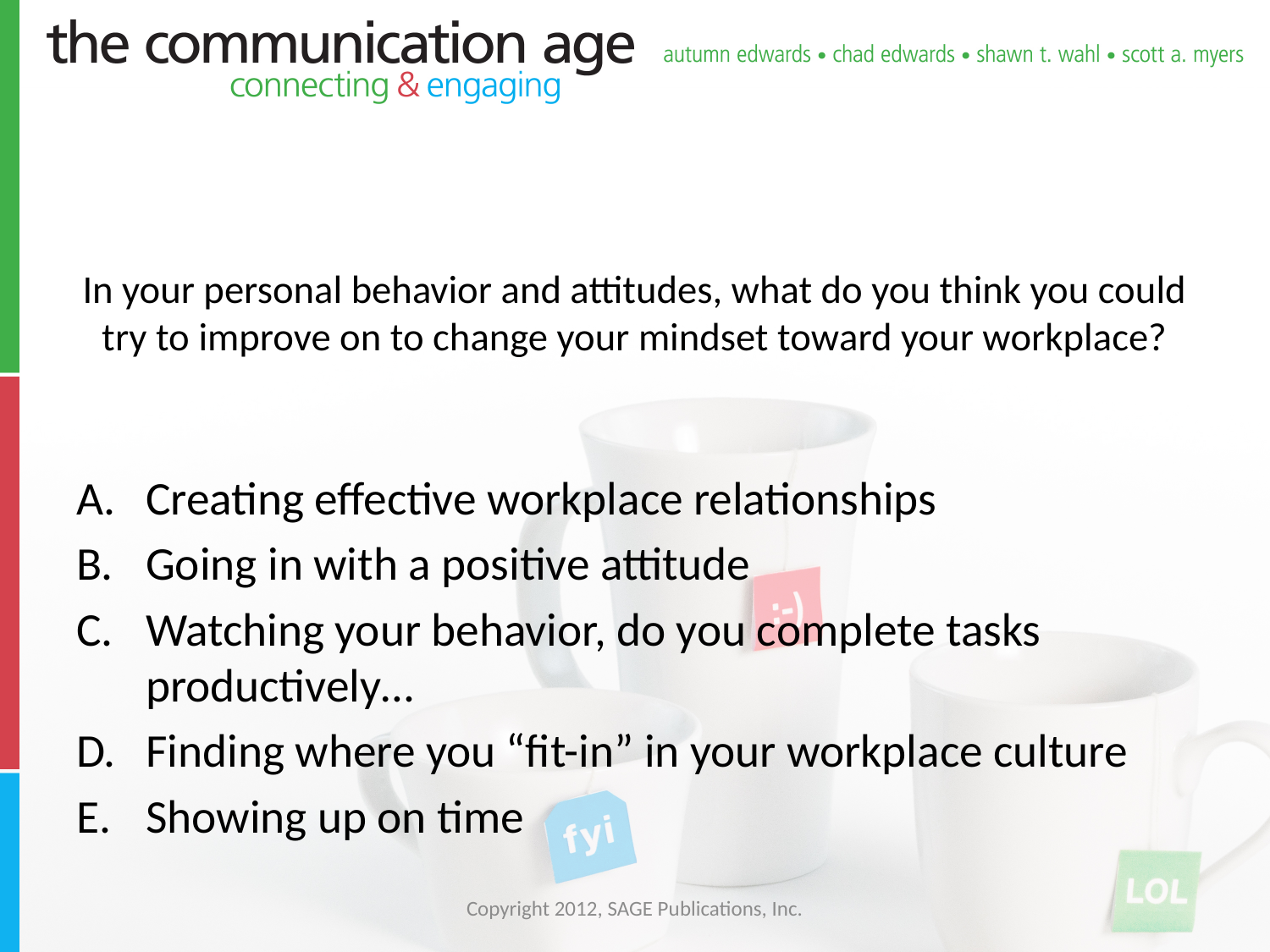

# In your personal behavior and attitudes, what do you think you could try to improve on to change your mindset toward your workplace?
Creating effective workplace relationships
Going in with a positive attitude
Watching your behavior, do you complete tasks productively…
Finding where you “fit-in” in your workplace culture
Showing up on time

Copyright 2012, SAGE Publications, Inc.